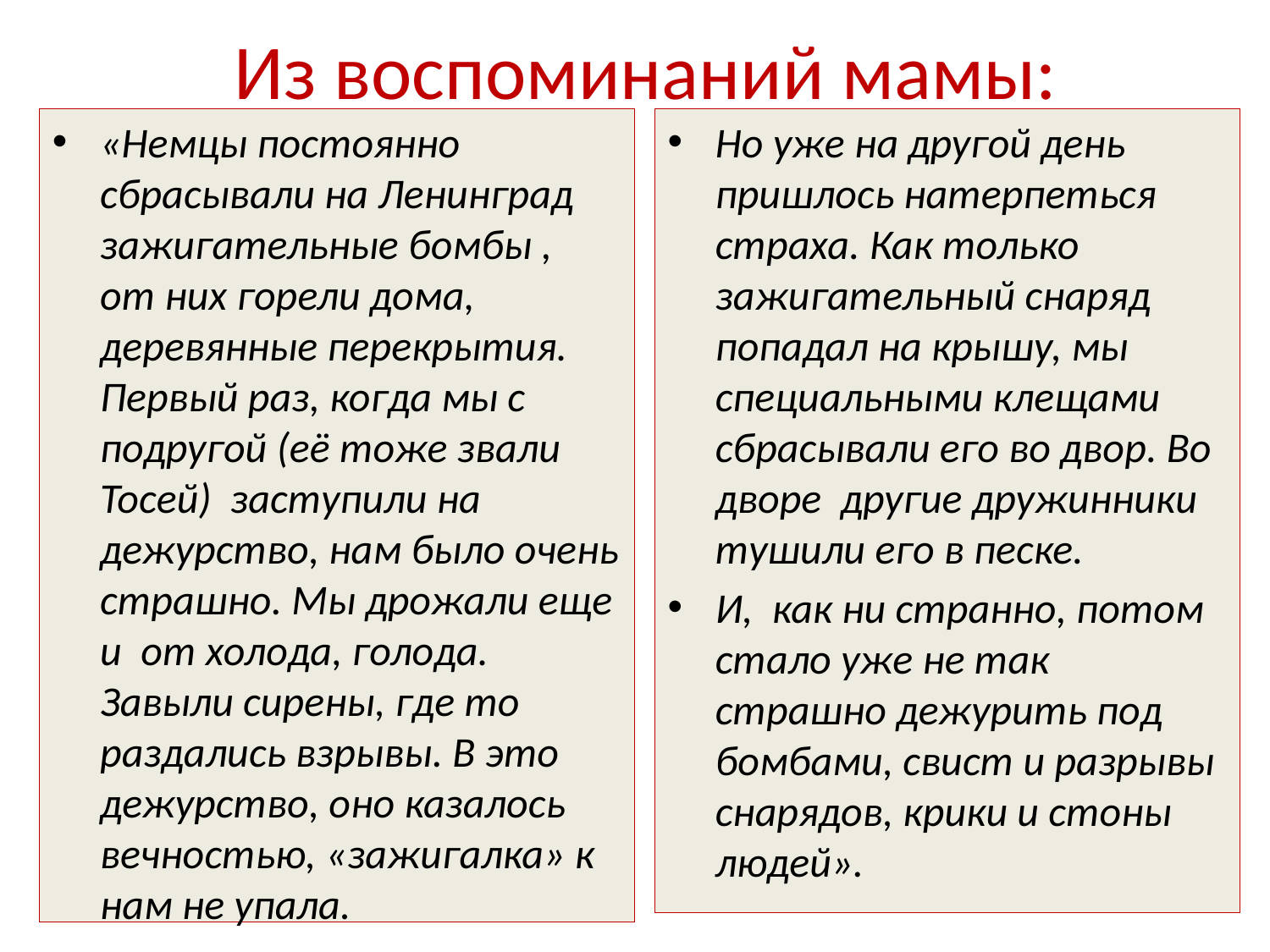

# Из воспоминаний мамы:
«Немцы постоянно сбрасывали на Ленинград зажигательные бомбы ,  от них горели дома, деревянные перекрытия. Первый раз, когда мы с подругой (её тоже звали Тосей)  заступили на дежурство, нам было очень страшно. Мы дрожали еще и  от холода, голода. Завыли сирены, где то раздались взрывы. В это дежурство, оно казалось вечностью, «зажигалка» к нам не упала.
Но уже на другой день пришлось натерпеться страха. Как только зажигательный снаряд попадал на крышу, мы специальными клещами сбрасывали его во двор. Во дворе  другие дружинники тушили его в песке.
И,  как ни странно, потом стало уже не так  страшно дежурить под бомбами, свист и разрывы снарядов, крики и стоны людей».